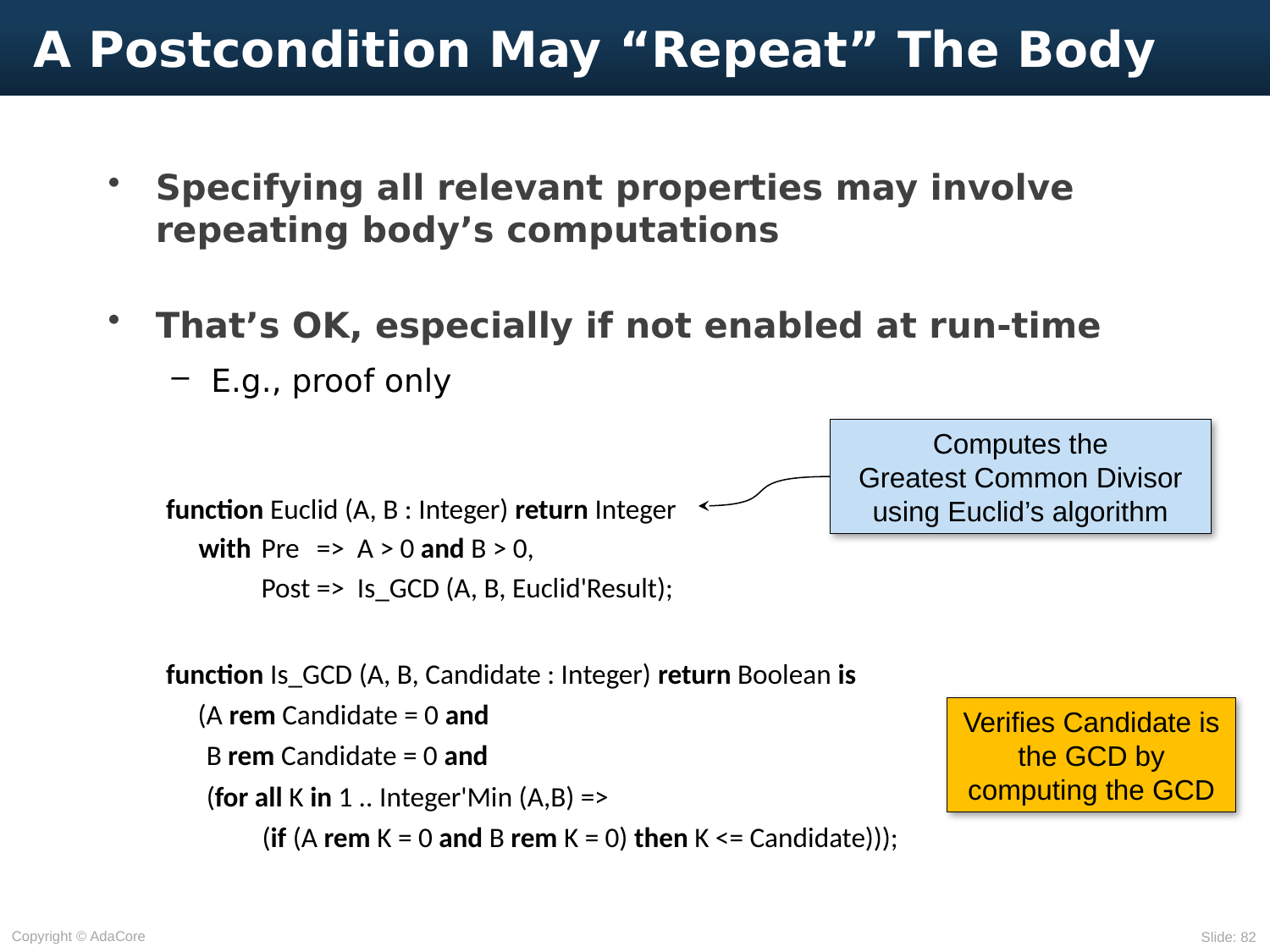

# A Postcondition May “Repeat” The Body
Specifying all relevant properties may involve repeating body’s computations
That’s OK, especially if not enabled at run-time
E.g., proof only
Computes the
Greatest Common Divisor
using Euclid’s algorithm
function Euclid (A, B : Integer) return Integer
	with	Pre	=>  A > 0 and B > 0,
		Post	=>  Is_GCD (A, B, Euclid'Result);
function Is_GCD (A, B, Candidate : Integer) return Boolean is
	(A rem Candidate = 0 and
		B rem Candidate = 0 and
		(for all K in 1 .. Integer'Min (A,B) =>
			(if (A rem K = 0 and B rem K = 0) then K <= Candidate)));

Verifies Candidate is the GCD by computing the GCD